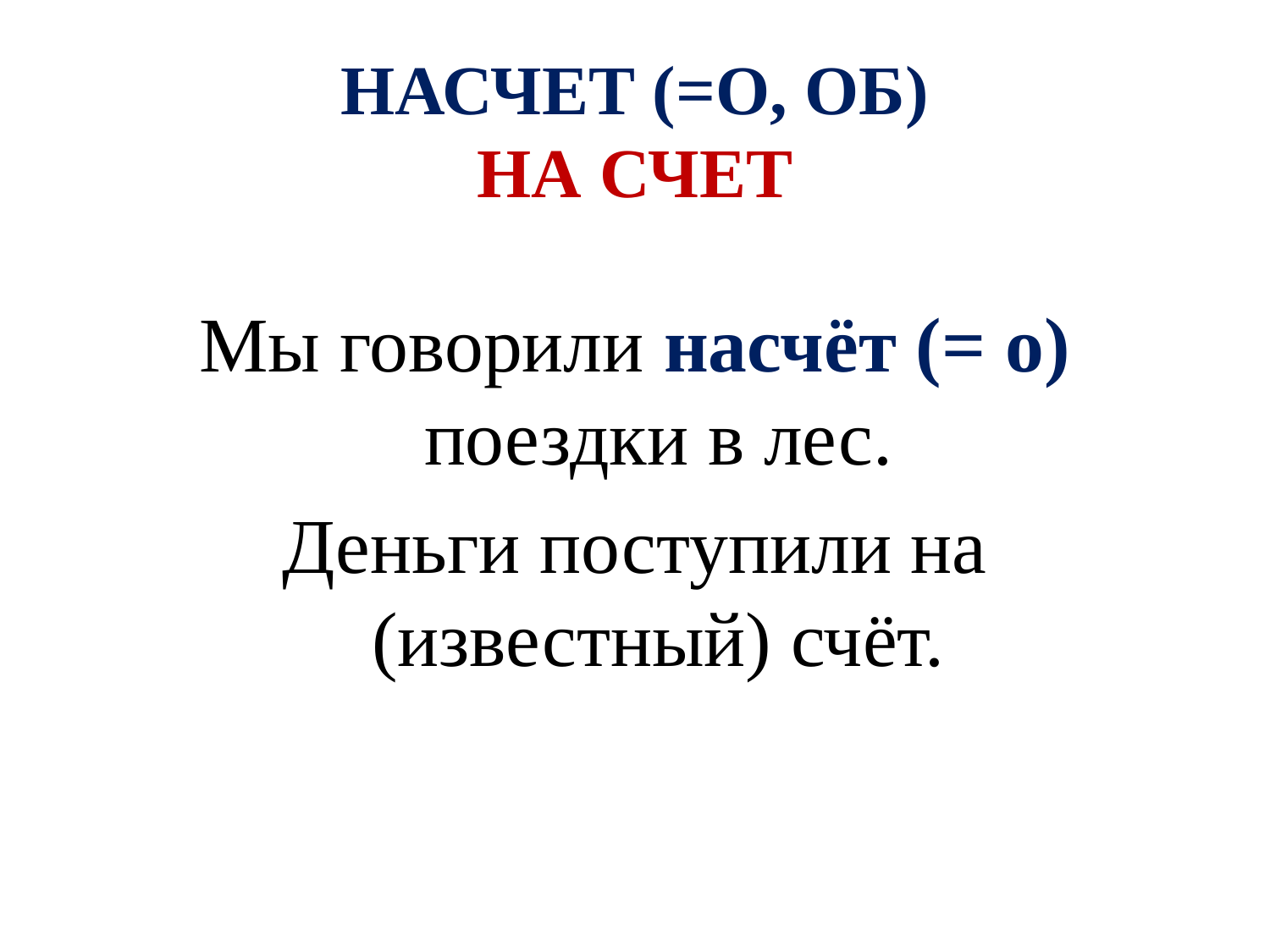

# НАСЧЕТ (=О, ОБ) НА СЧЕТ
Мы говорили насчёт (= о) поездки в лес.
Деньги поступили на (известный) счёт.